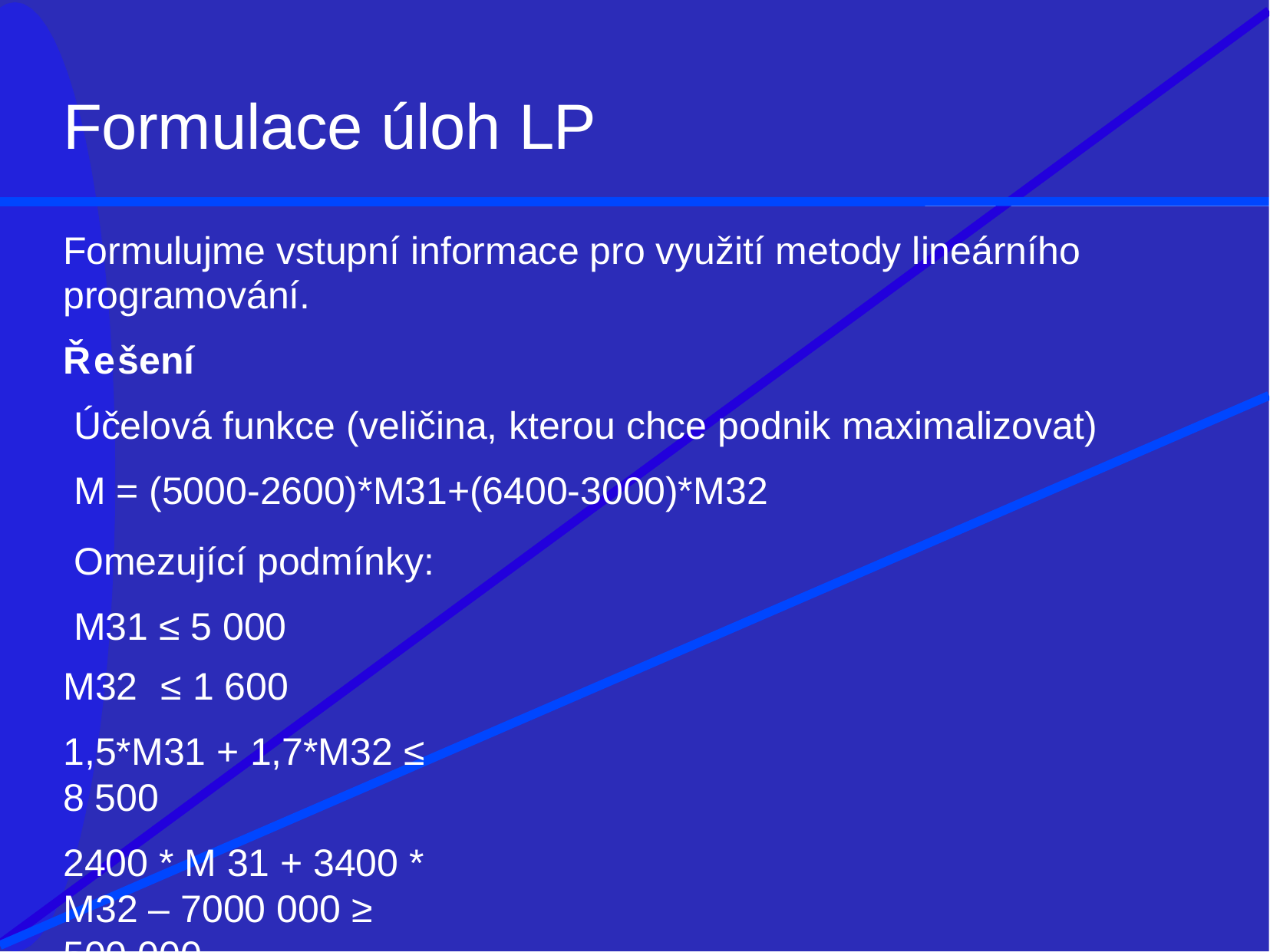

# Formulace úloh LP
Formulujme vstupní informace pro využití metody lineárního
programování.
Řešení
Účelová funkce (veličina, kterou chce podnik maximalizovat)
M = (5000-2600)*M31+(6400-3000)*M32
Omezující podmínky: M31 ≤ 5 000
M32	≤ 1 600
1,5*M31 + 1,7*M32 ≤ 8 500
2400 * M 31 + 3400 * M32 – 7000 000 ≥ 500 000